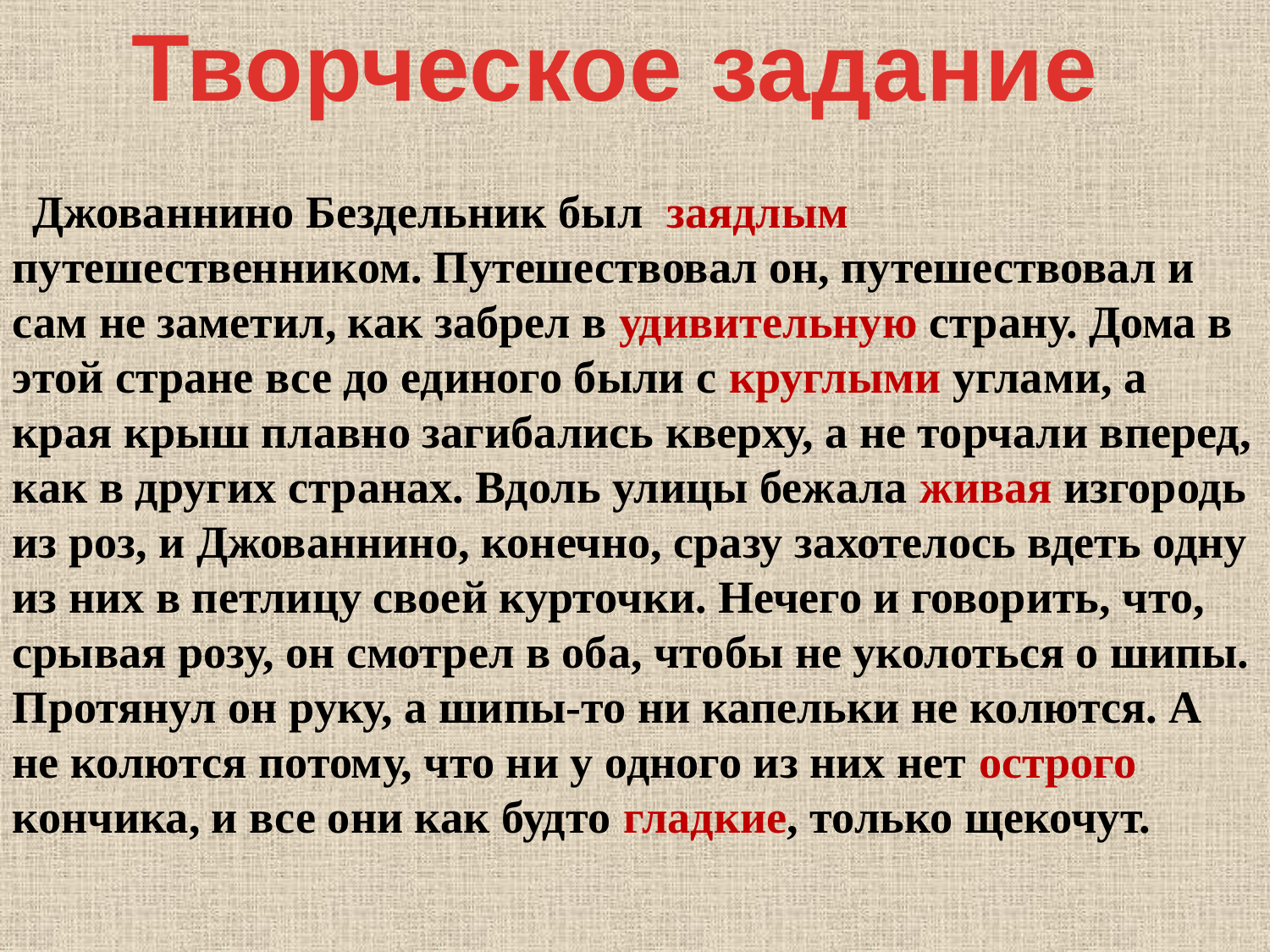

Творческое задание
  Джованнино Бездельник был  заядлым путешественником. Путешествовал он, путешествовал и сам не заметил, как забрел в удивительную страну. Дома в этой стране все до единого были с круглыми углами, а края крыш плавно загибались кверху, а не торчали вперед, как в других странах. Вдоль улицы бежала живая изгородь из роз, и Джованнино, конечно, сразу захотелось вдеть одну из них в петлицу своей курточки. Нечего и говорить, что, срывая розу, он смотрел в оба, чтобы не уколоться о шипы. Протянул он руку, а шипы-то ни капельки не колются. А не колются потому, что ни у одного из них нет острого кончика, и все они как будто гладкие, только щекочут.